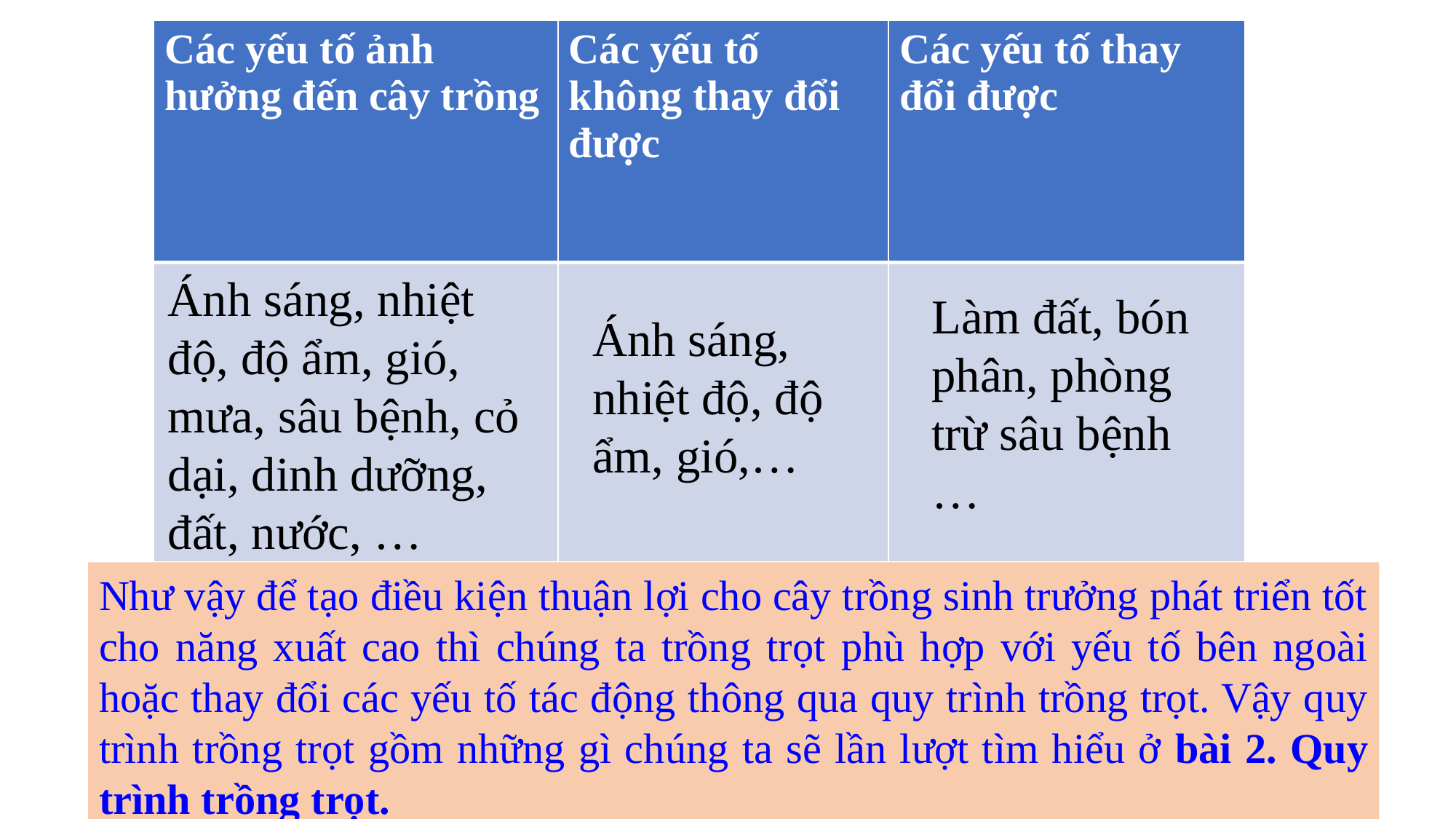

| Các yếu tố ảnh hưởng đến cây trồng | Các yếu tố không thay đổi được | Các yếu tố thay đổi được |
| --- | --- | --- |
|  |  |  |
Ánh sáng, nhiệt độ, độ ẩm, gió, mưa, sâu bệnh, cỏ dại, dinh dưỡng, đất, nước, …
Làm đất, bón phân, phòng trừ sâu bệnh …
Ánh sáng, nhiệt độ, độ ẩm, gió,…
Như vậy để tạo điều kiện thuận lợi cho cây trồng sinh trưởng phát triển tốt cho năng xuất cao thì chúng ta trồng trọt phù hợp với yếu tố bên ngoài hoặc thay đổi các yếu tố tác động thông qua quy trình trồng trọt. Vậy quy trình trồng trọt gồm những gì chúng ta sẽ lần lượt tìm hiểu ở bài 2. Quy trình trồng trọt.